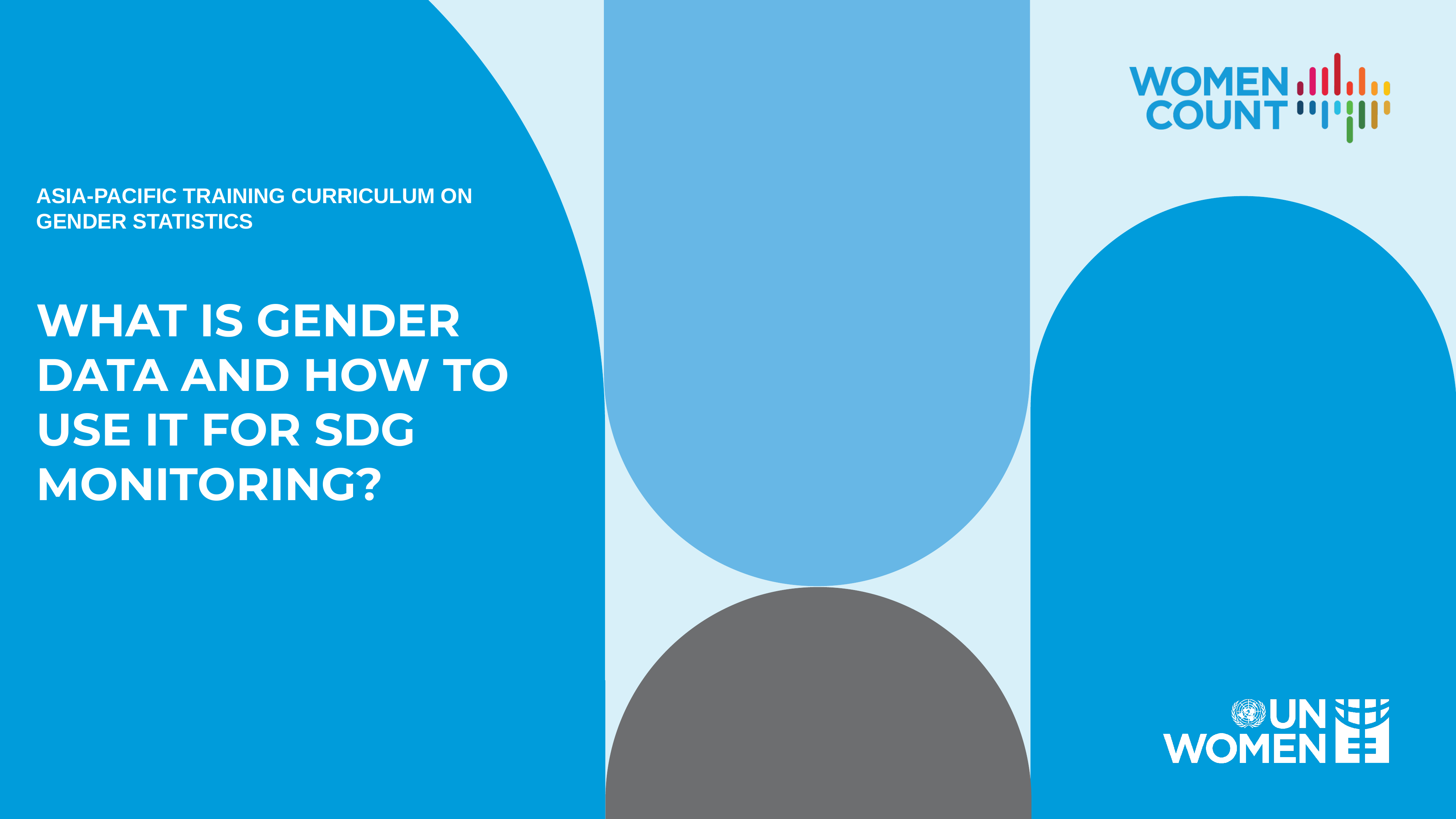

ASIA-PACIFIC TRAINING CURRICULUM ON GENDER STATISTICS
WHAT IS GENDER DATA AND HOW TO USE IT FOR SDG MONITORING?